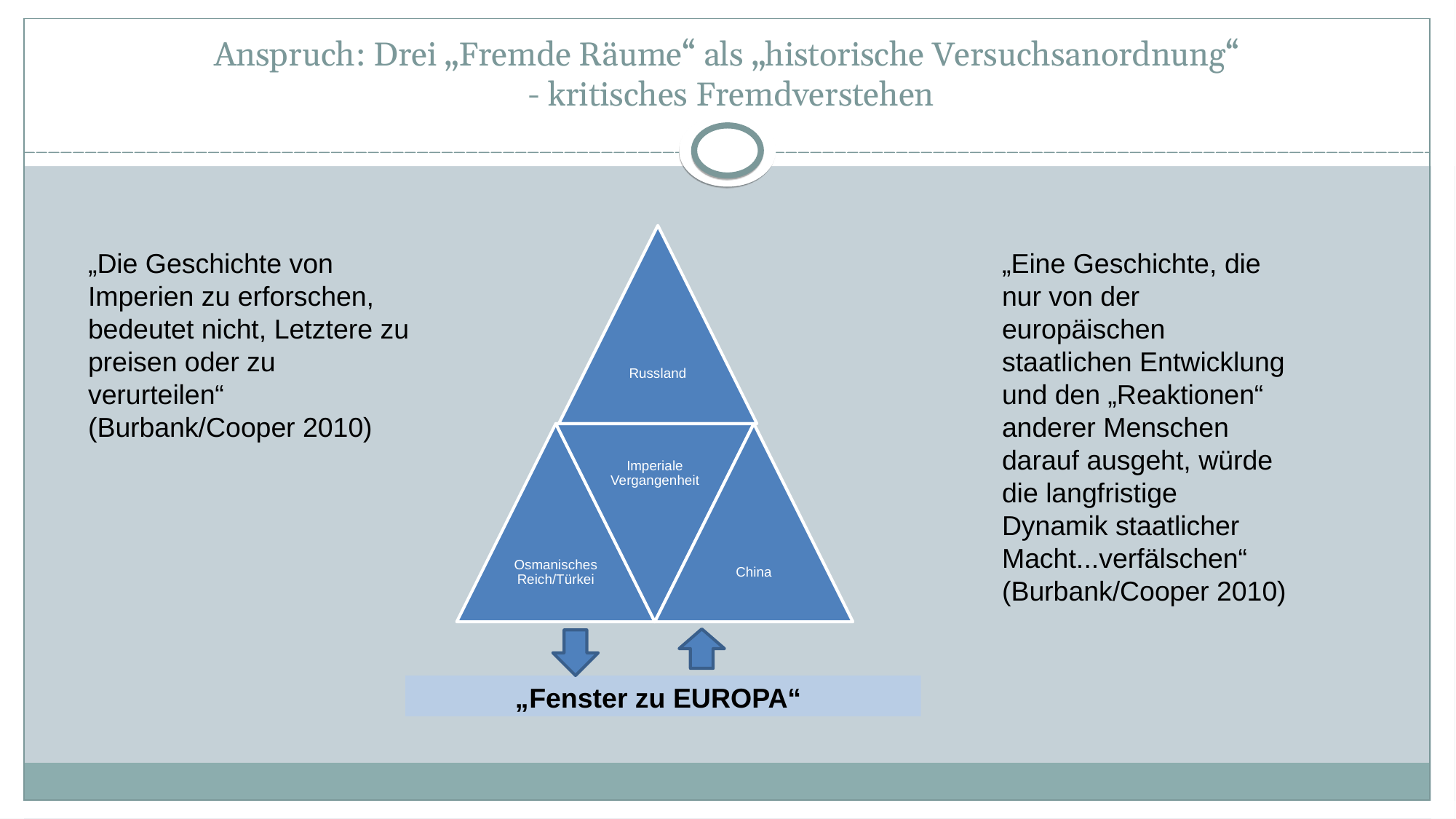

Anspruch: Drei „Fremde Räume“ als „historische Versuchsanordnung“
 - kritisches Fremdverstehen
Russland
Osmanisches Reich/Türkei
Imperiale Vergangenheit
China
„Die Geschichte von Imperien zu erforschen, bedeutet nicht, Letztere zu preisen oder zu verurteilen“ (Burbank/Cooper 2010)
„Eine Geschichte, die nur von der europäischen staatlichen Entwicklung und den „Reaktionen“ anderer Menschen darauf ausgeht, würde die langfristige Dynamik staatlicher Macht...verfälschen“ (Burbank/Cooper 2010)

             „Fenster zu EUROPA“
Imperiale Erinnerungs-kultur